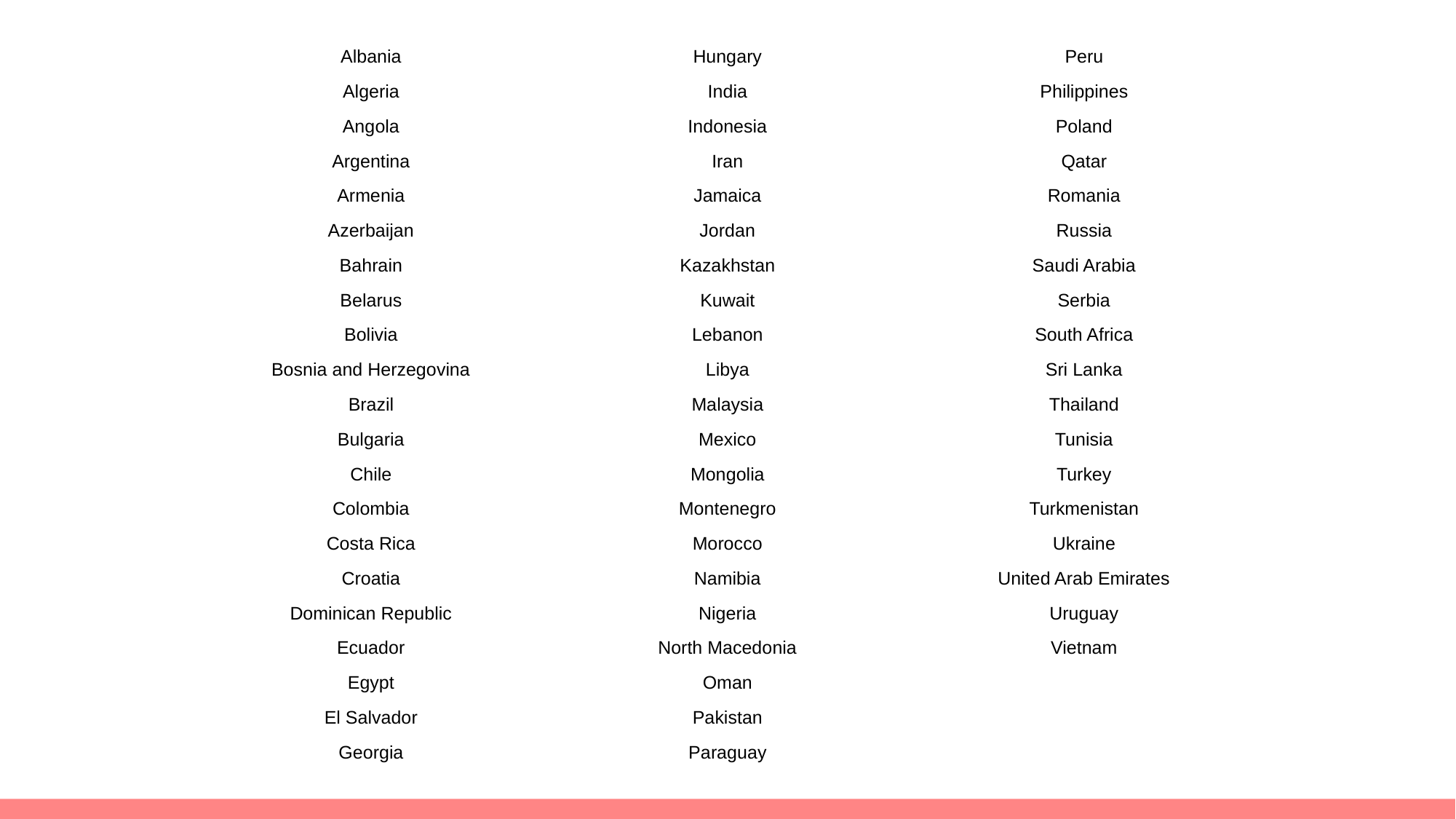

Albania
Algeria
Angola
Argentina
Armenia
Azerbaijan
Bahrain
Belarus
Bolivia
Bosnia and Herzegovina
Brazil
Bulgaria
Chile
Colombia
Costa Rica
Croatia
Dominican Republic
Ecuador
Egypt
El Salvador
Georgia
Hungary
India
Indonesia
Iran
Jamaica
Jordan
Kazakhstan
Kuwait
Lebanon
Libya
Malaysia
Mexico
Mongolia
Montenegro
Morocco
Namibia
Nigeria
North Macedonia
Oman
Pakistan
Paraguay
Peru
Philippines
Poland
Qatar
Romania
Russia
Saudi Arabia
Serbia
South Africa
Sri Lanka
Thailand
Tunisia
Turkey
Turkmenistan
Ukraine
United Arab Emirates
Uruguay
Vietnam